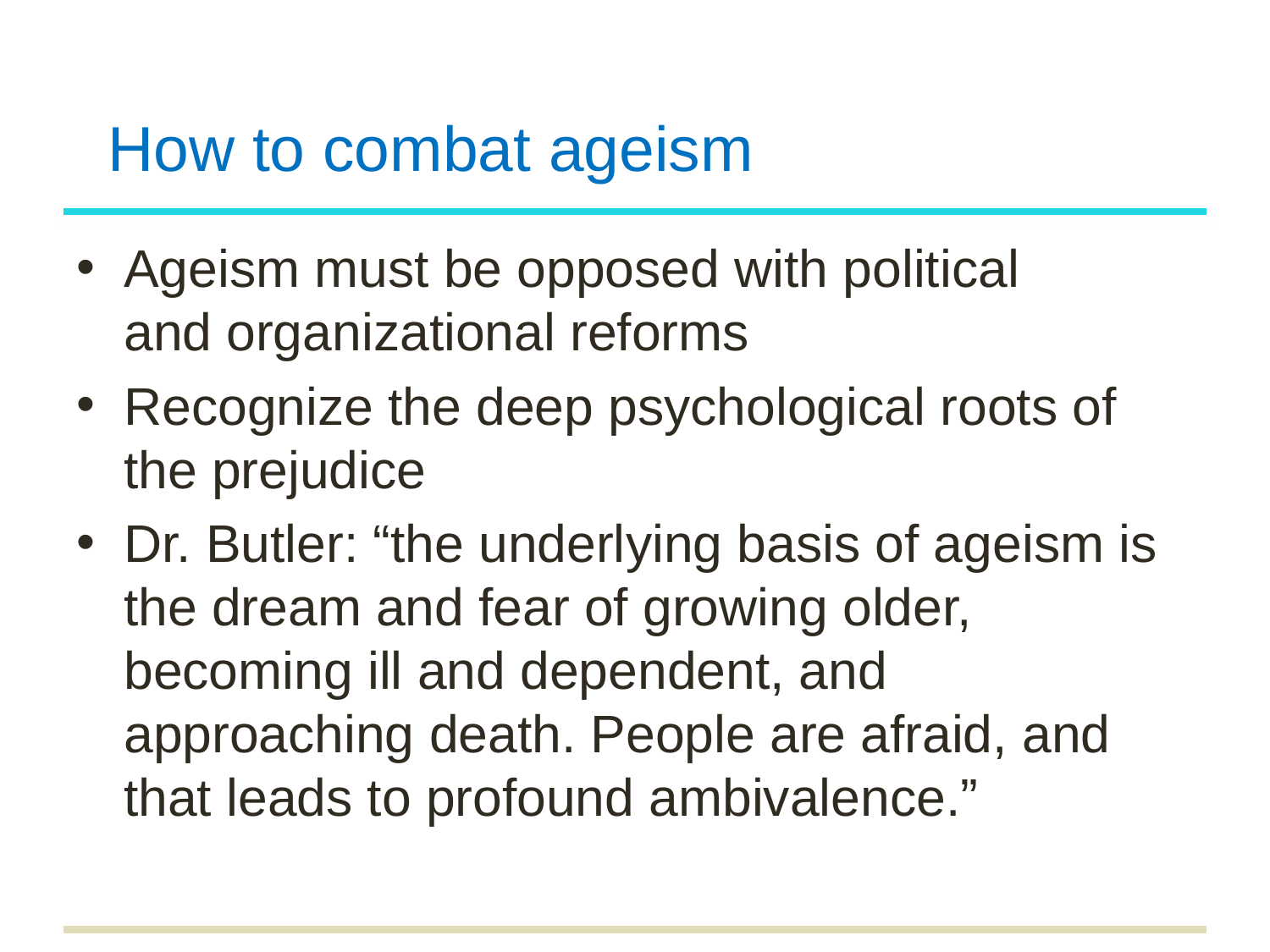

# How to combat ageism
Ageism must be opposed with political and organizational reforms
Recognize the deep psychological roots of the prejudice
Dr. Butler: “the underlying basis of ageism is the dream and fear of growing older, becoming ill and dependent, and approaching death. People are afraid, and that leads to profound ambivalence.”